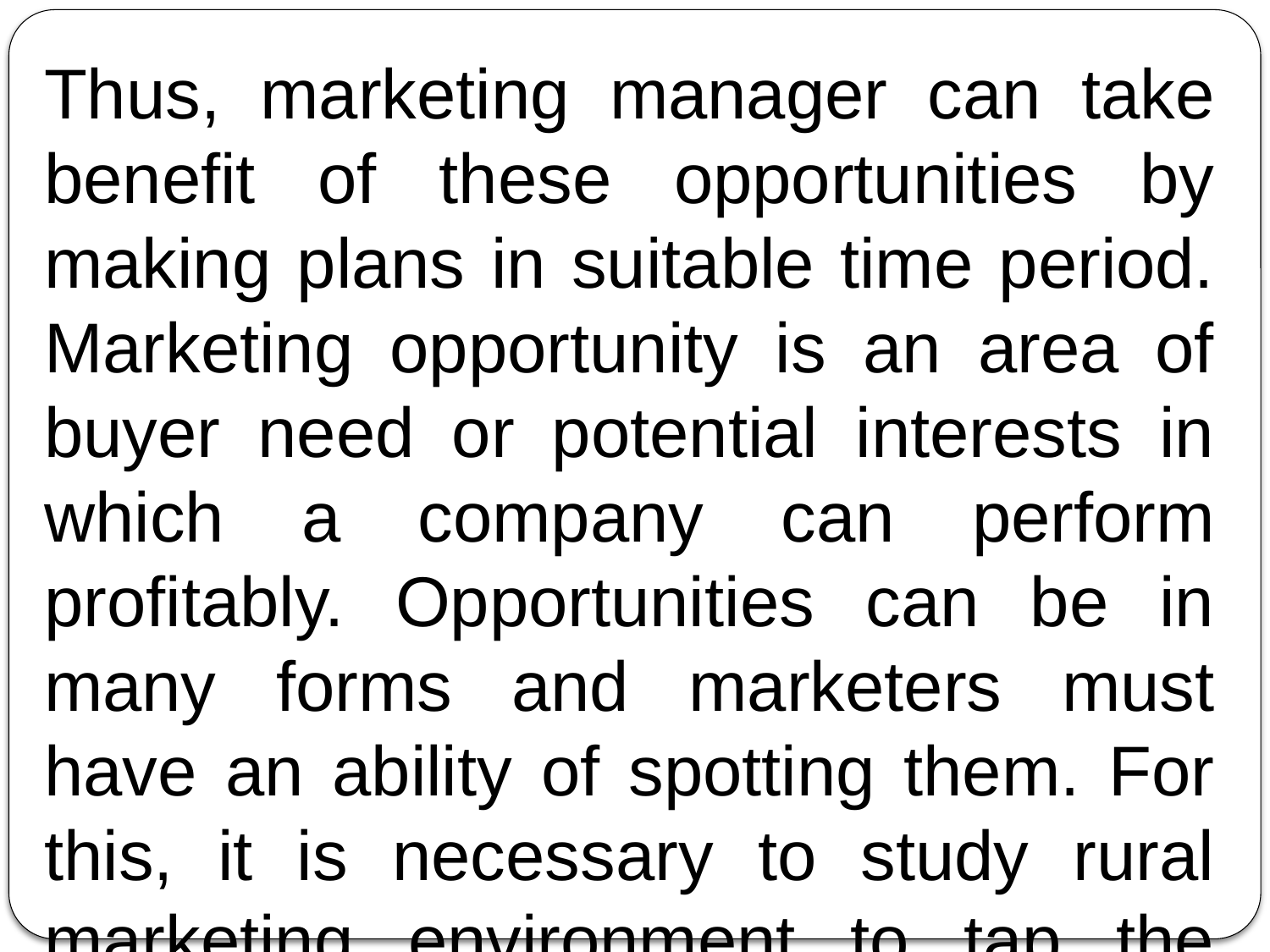

Thus, marketing manager can take benefit of these opportunities by making plans in suitable time period. Marketing opportunity is an area of buyer need or potential interests in which a company can perform profitably. Opportunities can be in many forms and marketers must have an ability of spotting them. For this, it is necessary to study rural marketing environment to tap the potential of rural markets.